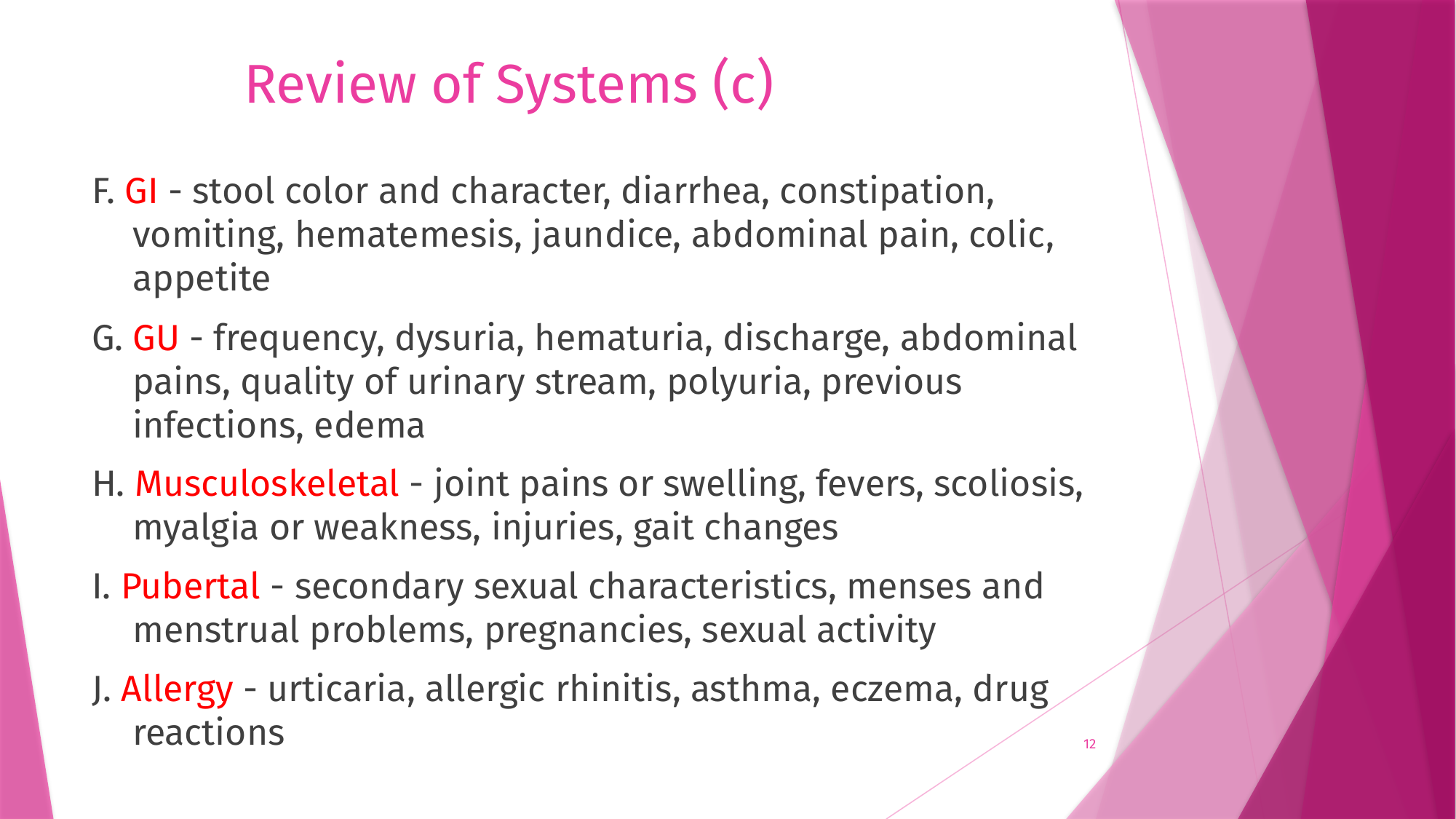

# Review of Systems (c)
F. GI - stool color and character, diarrhea, constipation, vomiting, hematemesis, jaundice, abdominal pain, colic, appetite
G. GU - frequency, dysuria, hematuria, discharge, abdominal pains, quality of urinary stream, polyuria, previous infections, edema
H. Musculoskeletal - joint pains or swelling, fevers, scoliosis, myalgia or weakness, injuries, gait changes
I. Pubertal - secondary sexual characteristics, menses and menstrual problems, pregnancies, sexual activity
J. Allergy - urticaria, allergic rhinitis, asthma, eczema, drug reactions
12